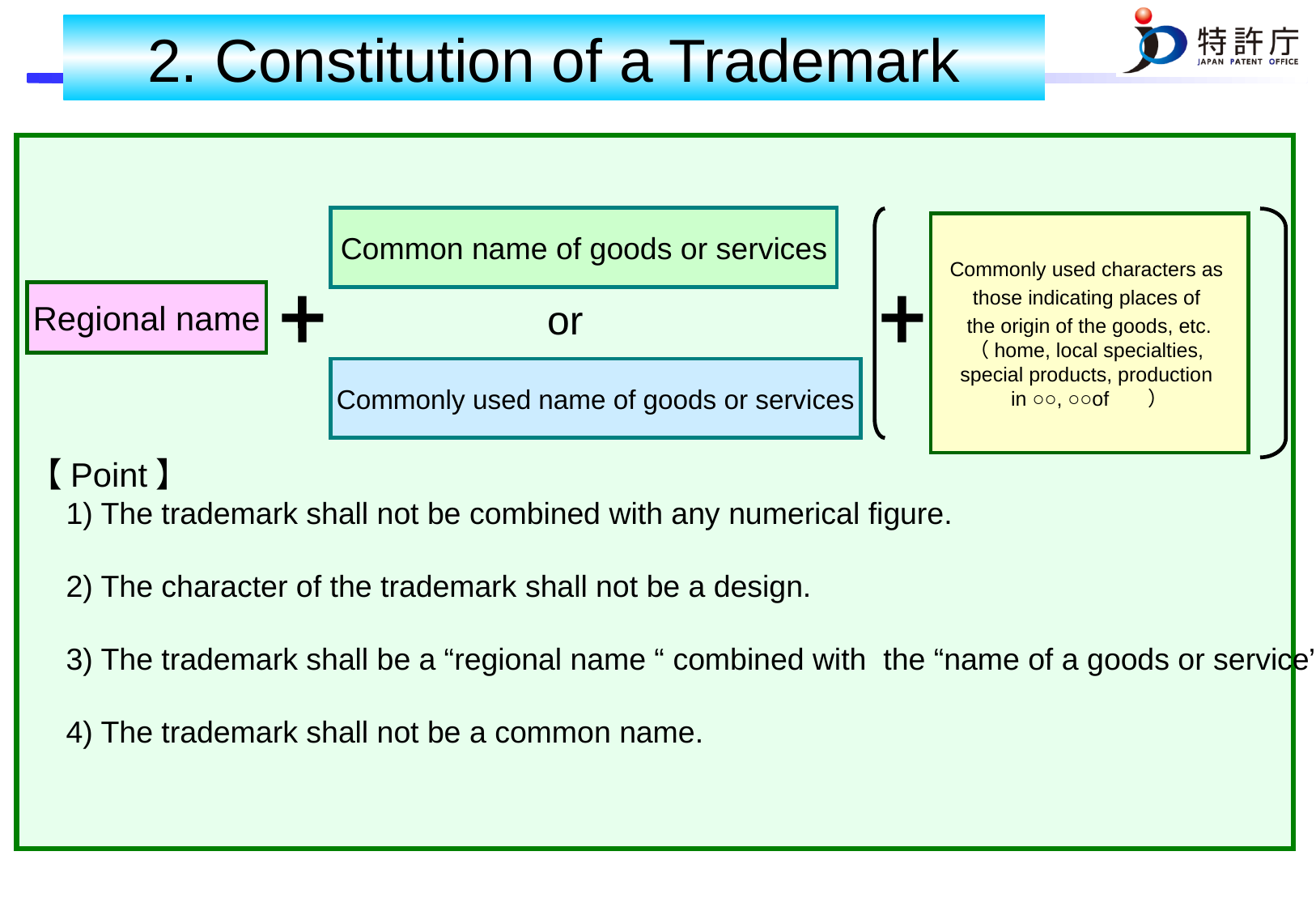

2. Constitution of a Trademark

【Point】
　1) The trademark shall not be combined with any numerical figure.

　2) The character of the trademark shall not be a design.

　3) The trademark shall be a “regional name “ combined with  the “name of a goods or service”.

　4) The trademark shall not be a common name.
Common name of goods or services

Commonly used characters as
those indicating places of
the origin of the goods, etc.
（home, local specialties,
special products, production
in ○○, ○○of      ）
Regional name
or

Commonly used name of goods or services